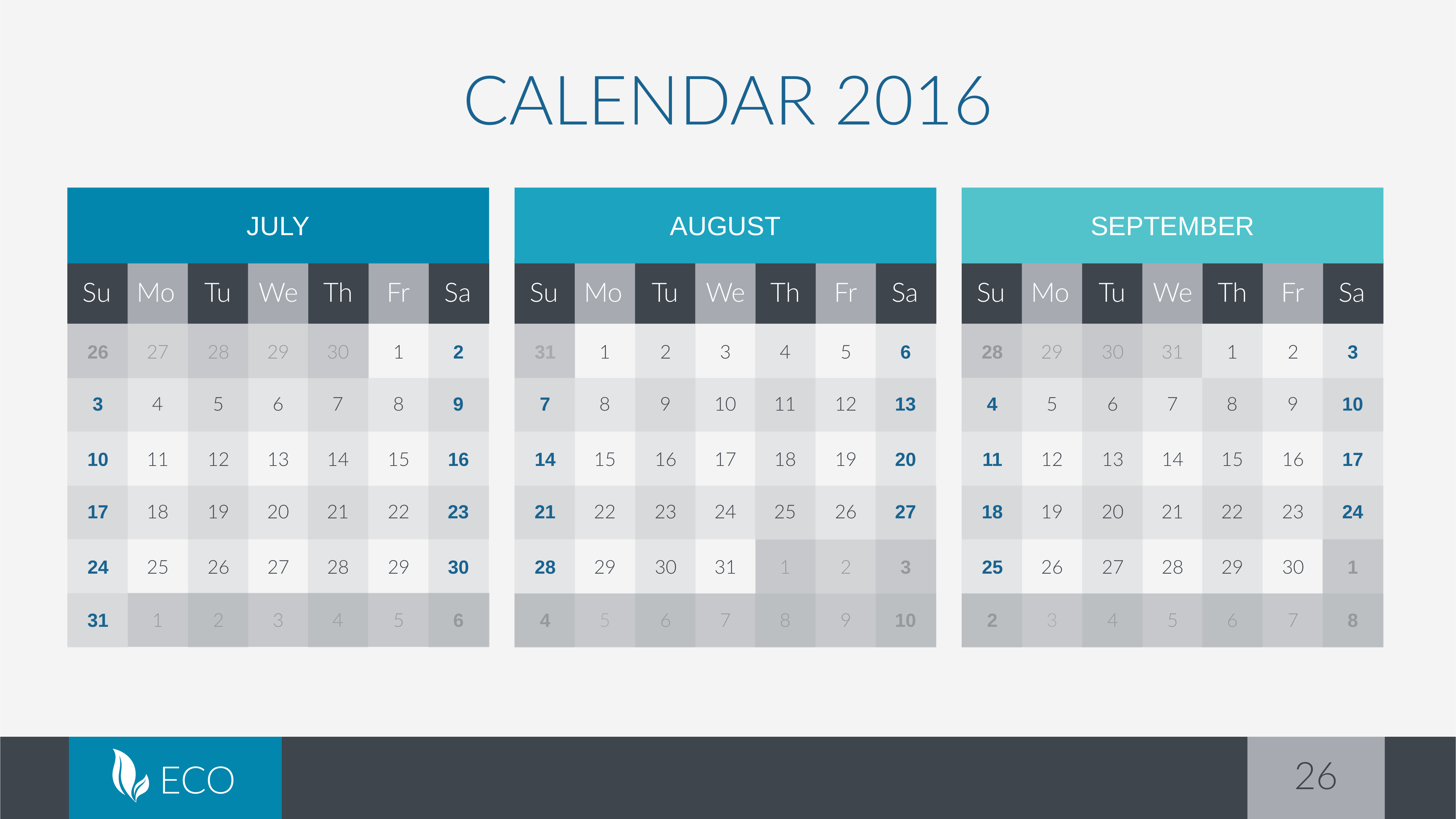

# Calendar 2016

JULY

Su
Mo
Tu
We
Th
Fr
Sa

26
27
28
29
30
1
2

3
4
5
6
7
8
9
10
11
12
13
14
15
16

17
18
19
20
21
22
23
24
25
26
27
28
29
30

31
1
2
3
4
5
6

AUGUST

Su
Mo
Tu
We
Th
Fr
Sa

31
1
2
3
4
5
6

7
8
9
10
11
12
13
14
15
16
17
18
19
20

21
22
23
24
25
26
27

28
29
30
31
1
2
3

4
5
6
7
8
9
10

SEPTEMBER

Su
Mo
Tu
We
Th
Fr
Sa

28
29
30
31
1
2
3

4
5
6
7
8
9
10
11
12
13
14
15
16
17

18
19
20
21
22
23
24

25
26
27
28
29
30
1

2
3
4
5
6
7
8
26